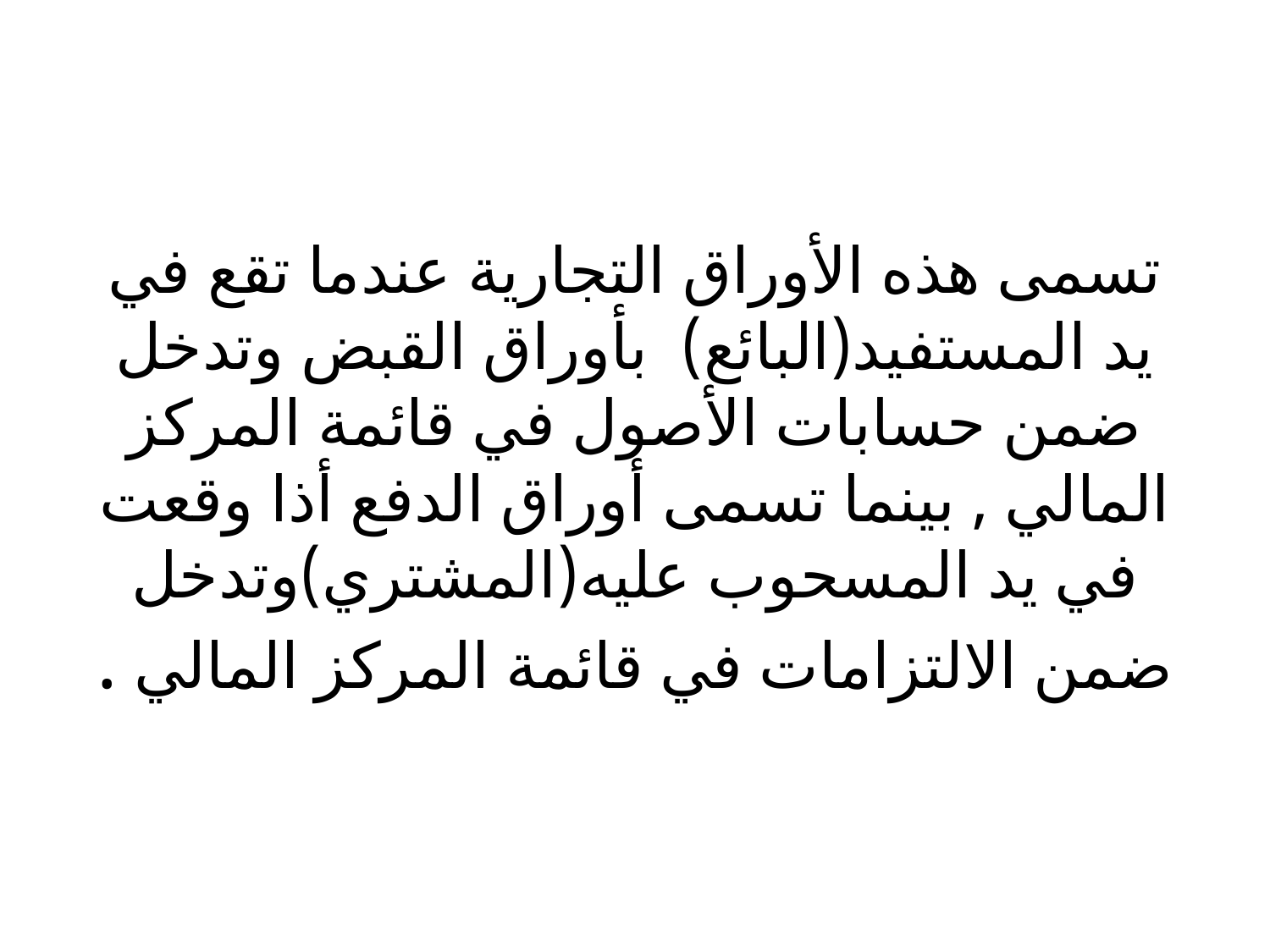

# تسمى هذه الأوراق التجارية عندما تقع في يد المستفيد(البائع)  بأوراق القبض وتدخل ضمن حسابات الأصول في قائمة المركز المالي , بينما تسمى أوراق الدفع أذا وقعت في يد المسحوب عليه(المشتري)وتدخل ضمن الالتزامات في قائمة المركز المالي .